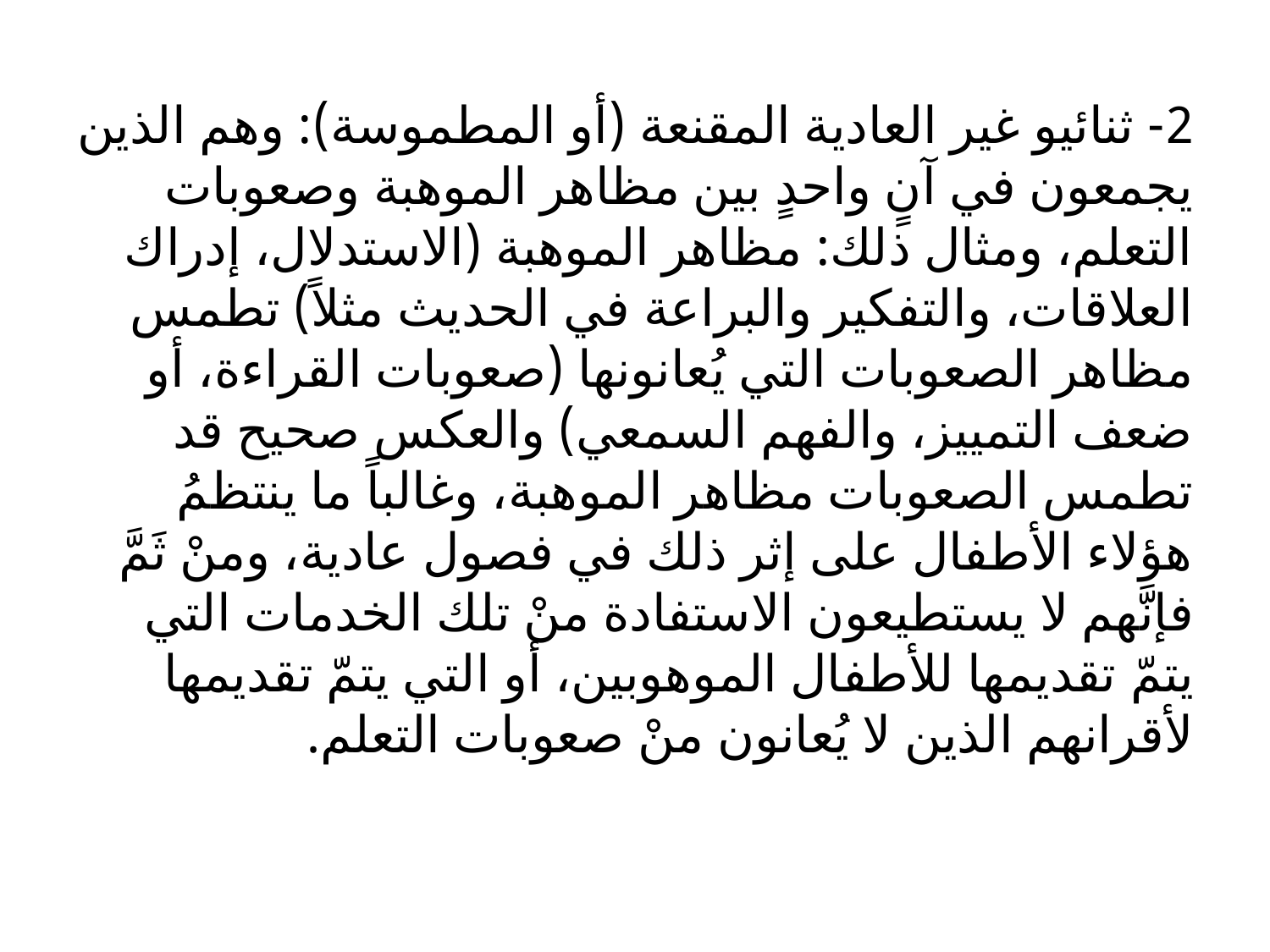

2- ثنائيو غير العادية المقنعة (أو المطموسة): وهم الذين يجمعون في آنٍ واحدٍ بين مظاهر الموهبة وصعوبات التعلم، ومثال ذلك: مظاهر الموهبة (الاستدلال، إدراك العلاقات، والتفكير والبراعة في الحديث مثلاً) تطمس مظاهر الصعوبات التي يُعانونها (صعوبات القراءة، أو ضعف التمييز، والفهم السمعي) والعكس صحيح قد تطمس الصعوبات مظاهر الموهبة، وغالباً ما ينتظمُ هؤلاء الأطفال على إثر ذلك في فصول عادية، ومنْ ثَمَّ فإنَّهم لا يستطيعون الاستفادة منْ تلك الخدمات التي يتمّ تقديمها للأطفال الموهوبين، أو التي يتمّ تقديمها لأقرانهم الذين لا يُعانون منْ صعوبات التعلم.